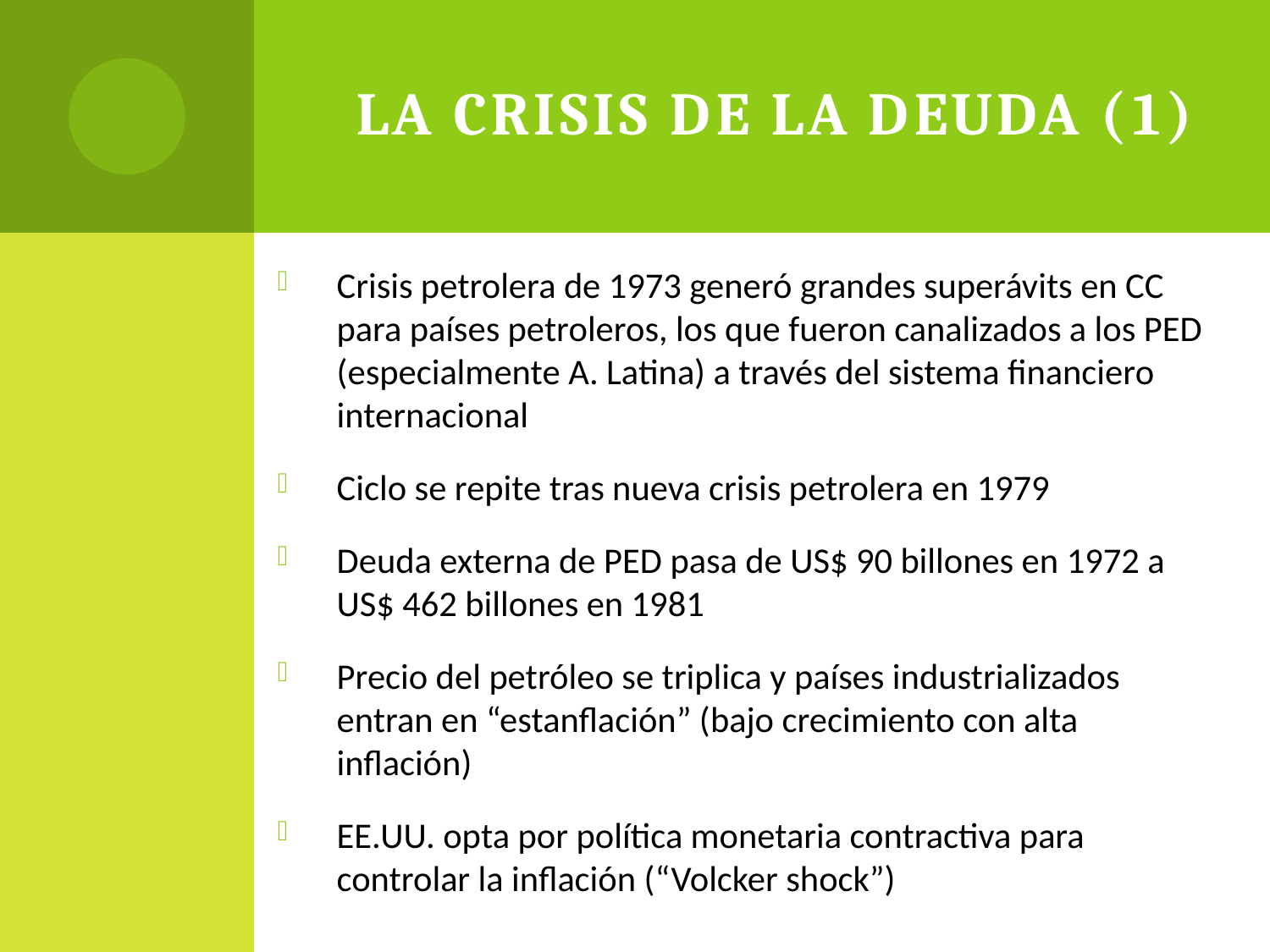

# La crisis de la deuda (1)
Crisis petrolera de 1973 generó grandes superávits en CC para países petroleros, los que fueron canalizados a los PED (especialmente A. Latina) a través del sistema financiero internacional
Ciclo se repite tras nueva crisis petrolera en 1979
Deuda externa de PED pasa de US$ 90 billones en 1972 a US$ 462 billones en 1981
Precio del petróleo se triplica y países industrializados entran en “estanflación” (bajo crecimiento con alta inflación)
EE.UU. opta por política monetaria contractiva para controlar la inflación (“Volcker shock”)